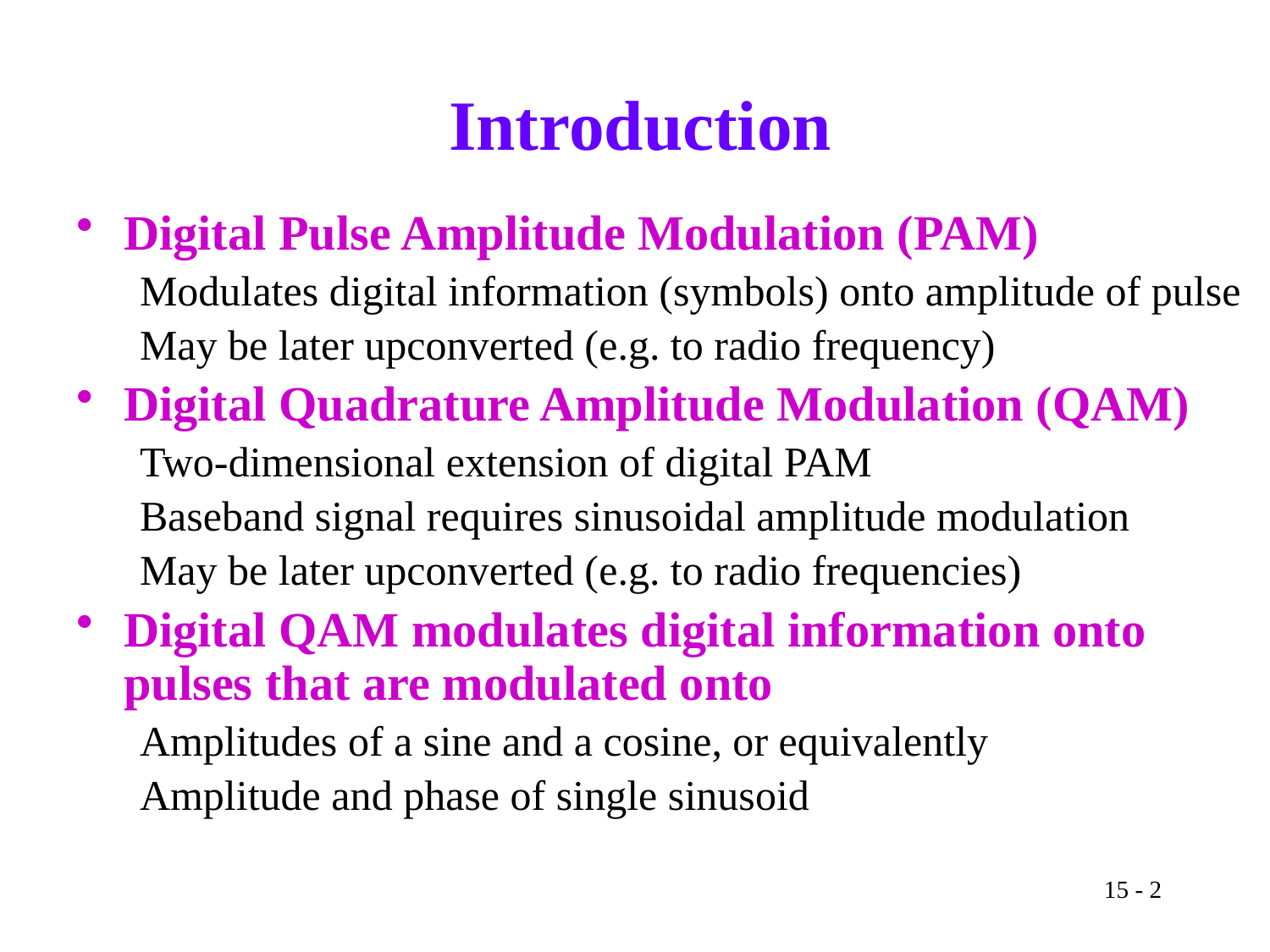

# Introduction
Digital Pulse Amplitude Modulation (PAM)
Modulates digital information (symbols) onto amplitude of pulse
May be later upconverted (e.g. to radio frequency)
Digital Quadrature Amplitude Modulation (QAM)
Two-dimensional extension of digital PAM
Baseband signal requires sinusoidal amplitude modulation
May be later upconverted (e.g. to radio frequencies)
Digital QAM modulates digital information onto pulses that are modulated onto
Amplitudes of a sine and a cosine, or equivalently
Amplitude and phase of single sinusoid
15 - 2